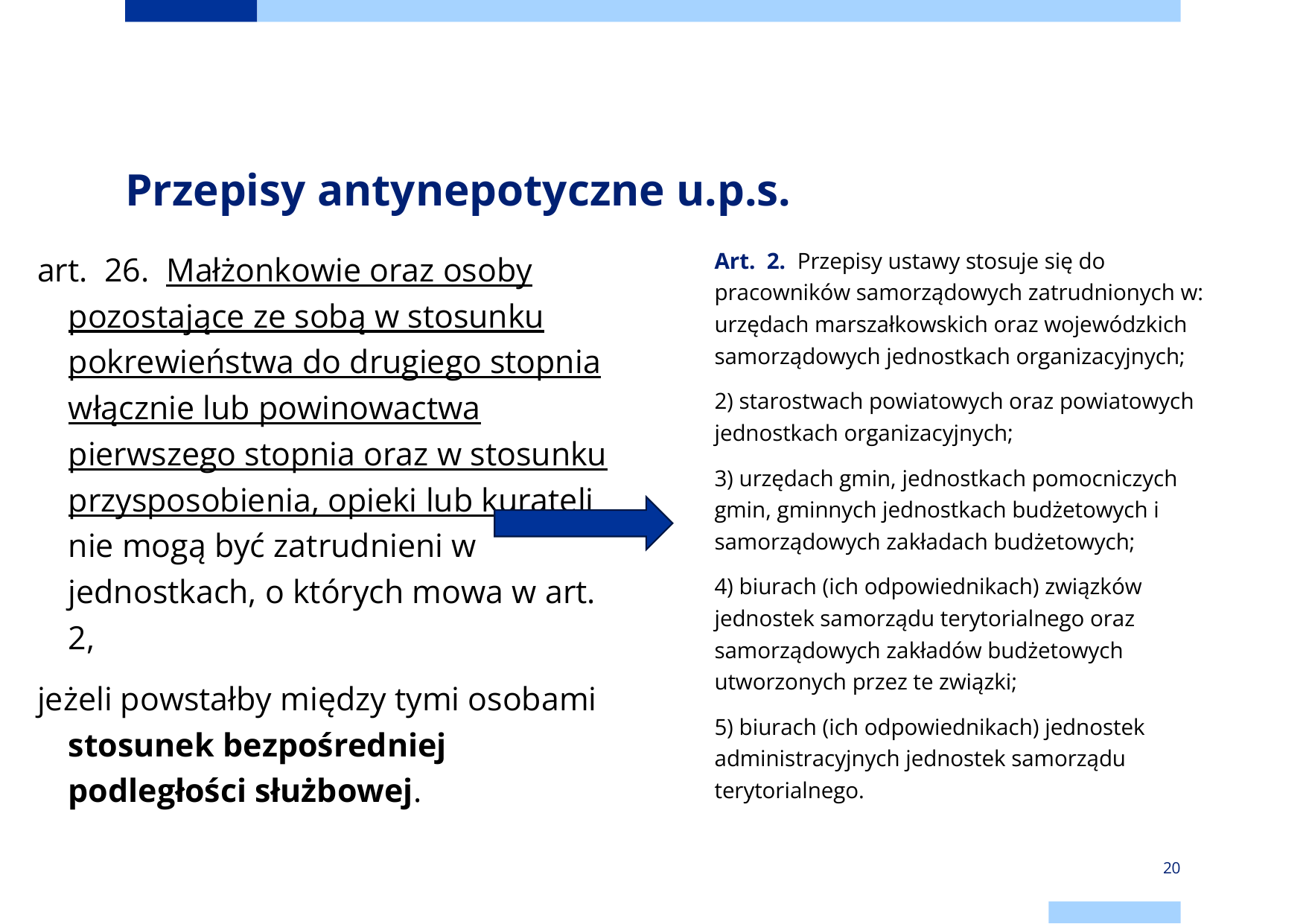

# Przepisy antynepotyczne u.p.s.
Art.  2.  Przepisy ustawy stosuje się do pracowników samorządowych zatrudnionych w: urzędach marszałkowskich oraz wojewódzkich samorządowych jednostkach organizacyjnych;
2) starostwach powiatowych oraz powiatowych jednostkach organizacyjnych;
3) urzędach gmin, jednostkach pomocniczych gmin, gminnych jednostkach budżetowych i samorządowych zakładach budżetowych;
4) biurach (ich odpowiednikach) związków jednostek samorządu terytorialnego oraz samorządowych zakładów budżetowych utworzonych przez te związki;
5) biurach (ich odpowiednikach) jednostek administracyjnych jednostek samorządu terytorialnego.
art.  26.  Małżonkowie oraz osoby pozostające ze sobą w stosunku pokrewieństwa do drugiego stopnia włącznie lub powinowactwa pierwszego stopnia oraz w stosunku przysposobienia, opieki lub kurateli nie mogą być zatrudnieni w jednostkach, o których mowa w art. 2,
jeżeli powstałby między tymi osobami stosunek bezpośredniej podległości służbowej.

20